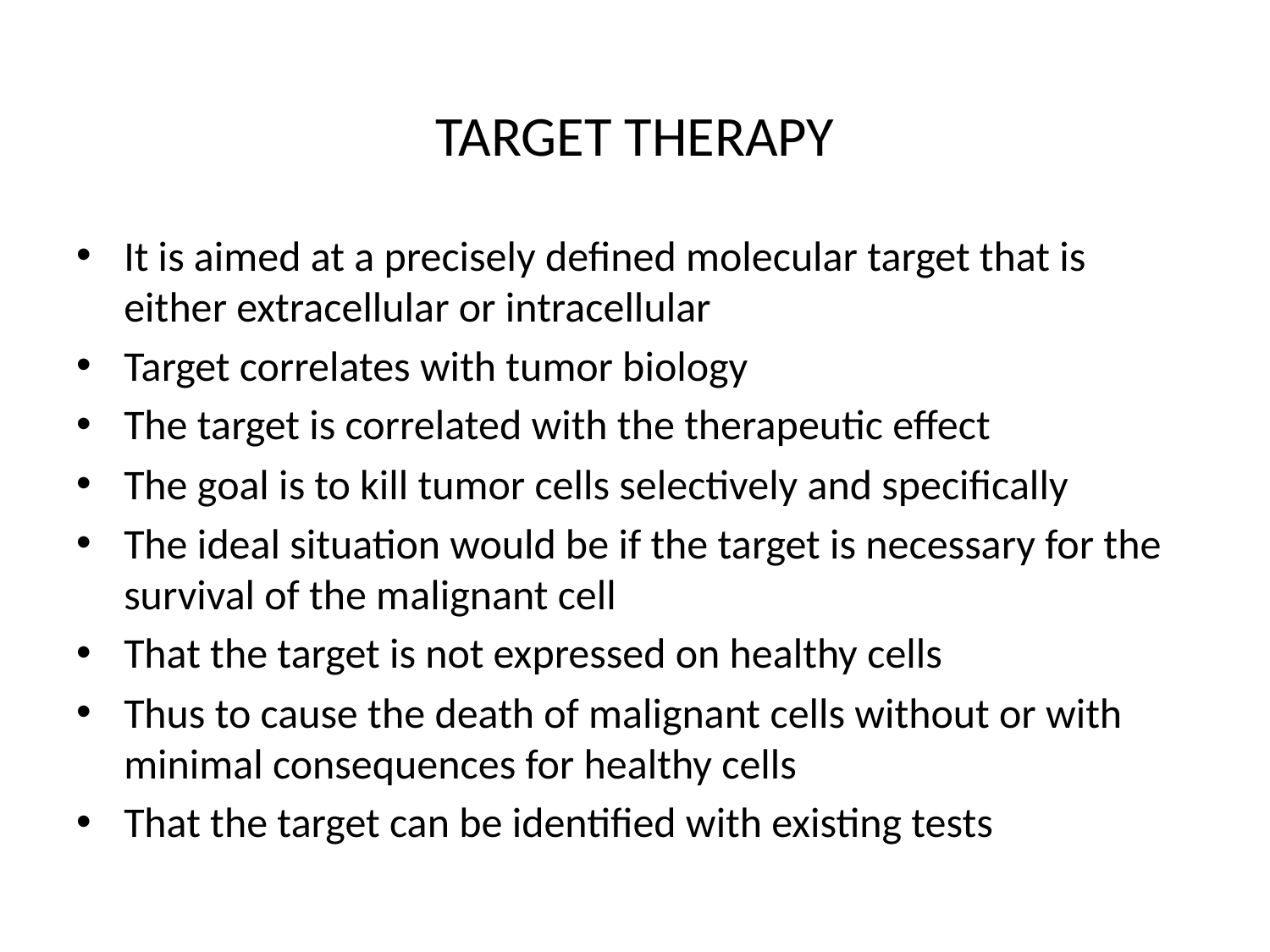

# TARGET THERAPY
It is aimed at a precisely defined molecular target that is either extracellular or intracellular
Target correlates with tumor biology
The target is correlated with the therapeutic effect
The goal is to kill tumor cells selectively and specifically
The ideal situation would be if the target is necessary for the survival of the malignant cell
That the target is not expressed on healthy cells
Thus to cause the death of malignant cells without or with minimal consequences for healthy cells
That the target can be identified with existing tests